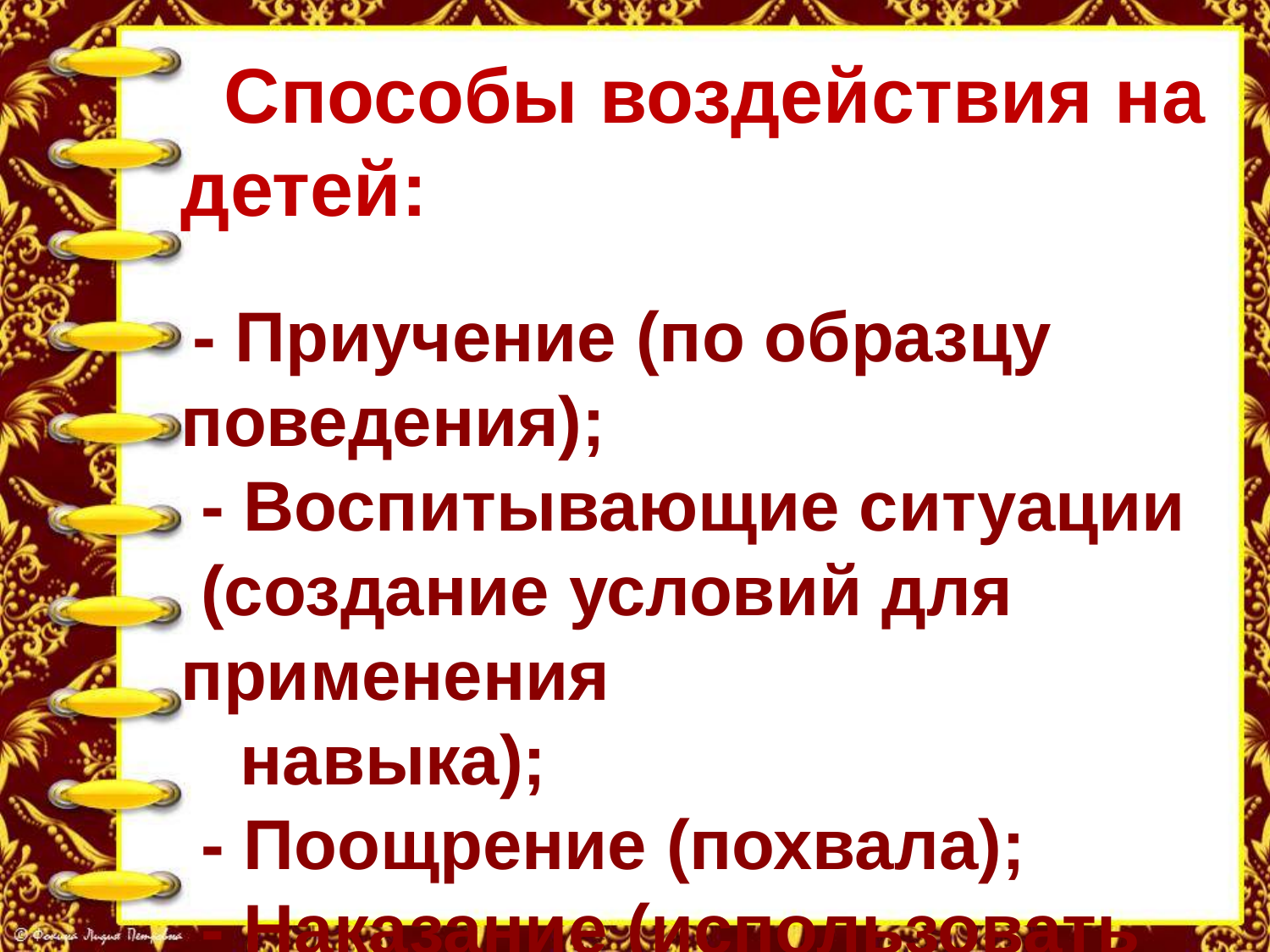

Способы воздействия на детей:
 - Приучение (по образцу поведения);
 - Воспитывающие ситуации
 (создание условий для применения
   навыка);
 - Поощрение (похвала);
 - Наказание (использовать крайне
        редко);